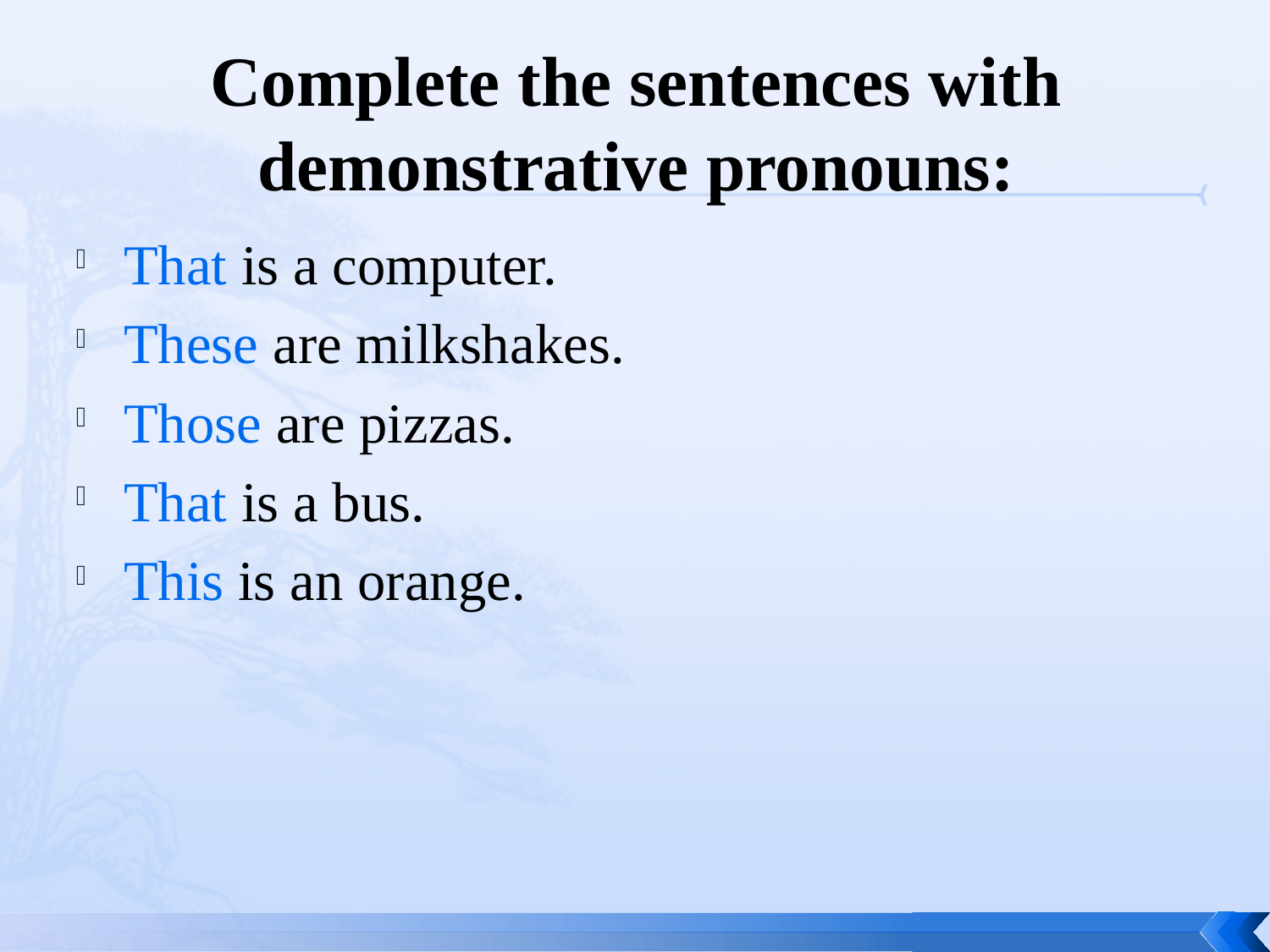

# Complete the sentences with demonstrative pronouns:
That is a computer.
These are milkshakes.
Those are pizzas.
That is a bus.
This is an orange.